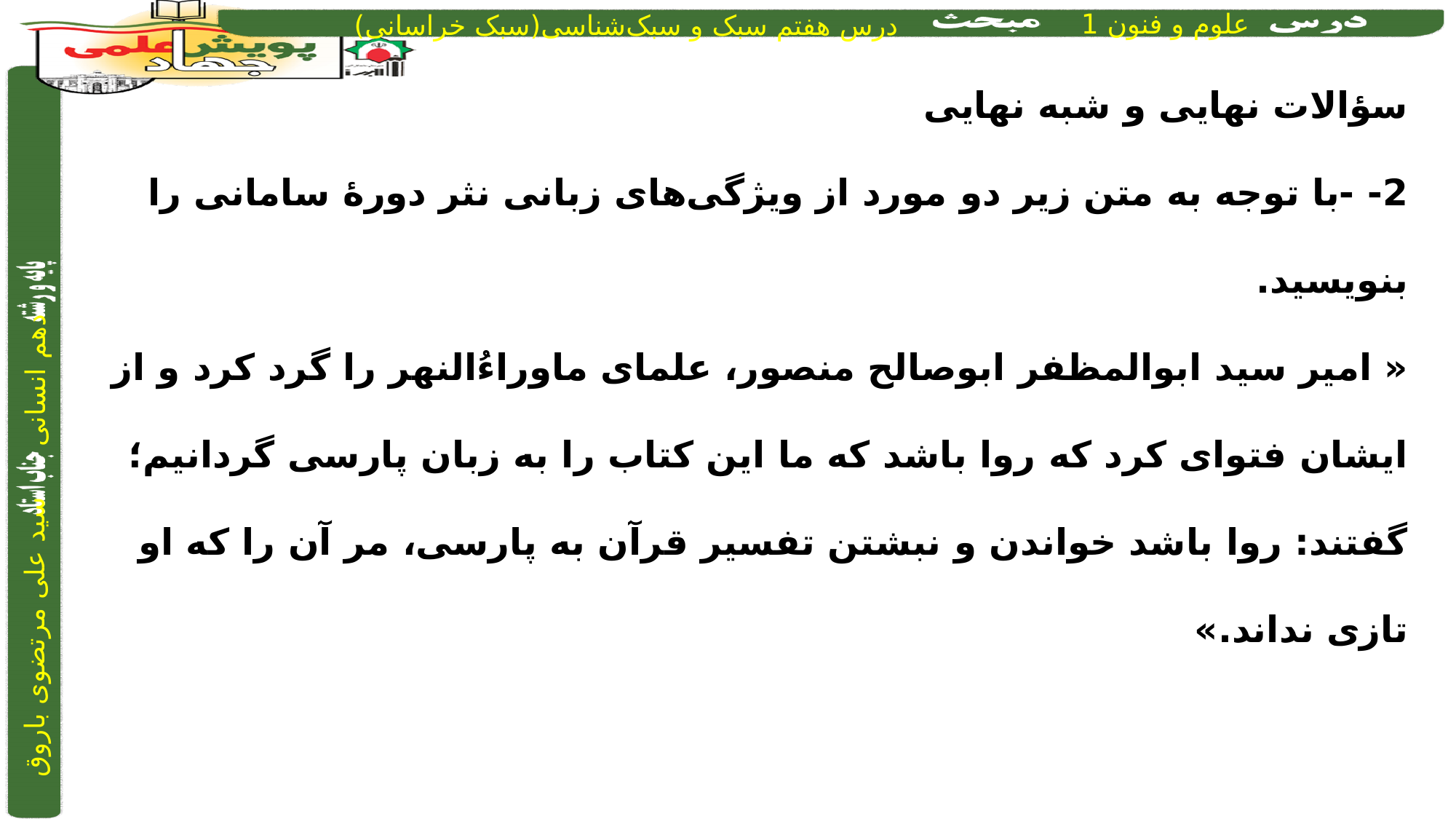

سؤالات نهایی و شبه نهایی
2- -با توجه به متن زیر دو مورد از ویژگی‌های زبانی نثر دورۀ سامانی را بنویسید.
« امیر سید‌ ابوالمظفر ابوصالح منصور، علمای ماوراءُالنهر را گرد کرد و از ایشان فتوای کرد که روا باشد که ما این کتاب را به زبان پارسی گردانیم؛ گفتند: روا باشد خواندن و نبشتن تفسیر قرآن به پارسی، مر آن را که او تازی نداند.»

پاسخ: کوتاهی و سادگی جملات، کاربرد لغات کم‌کاربرد و کهن، استفادۀ کم از لغات عربی، تکرار فعل، کاربرد «مر» همراه با نشانۀ مفعول _ کاربرد نبشتن به‌جای نوشتن و پارسی به‌جای فارسی، کاربرد حرف را در معنی حرف اضافه